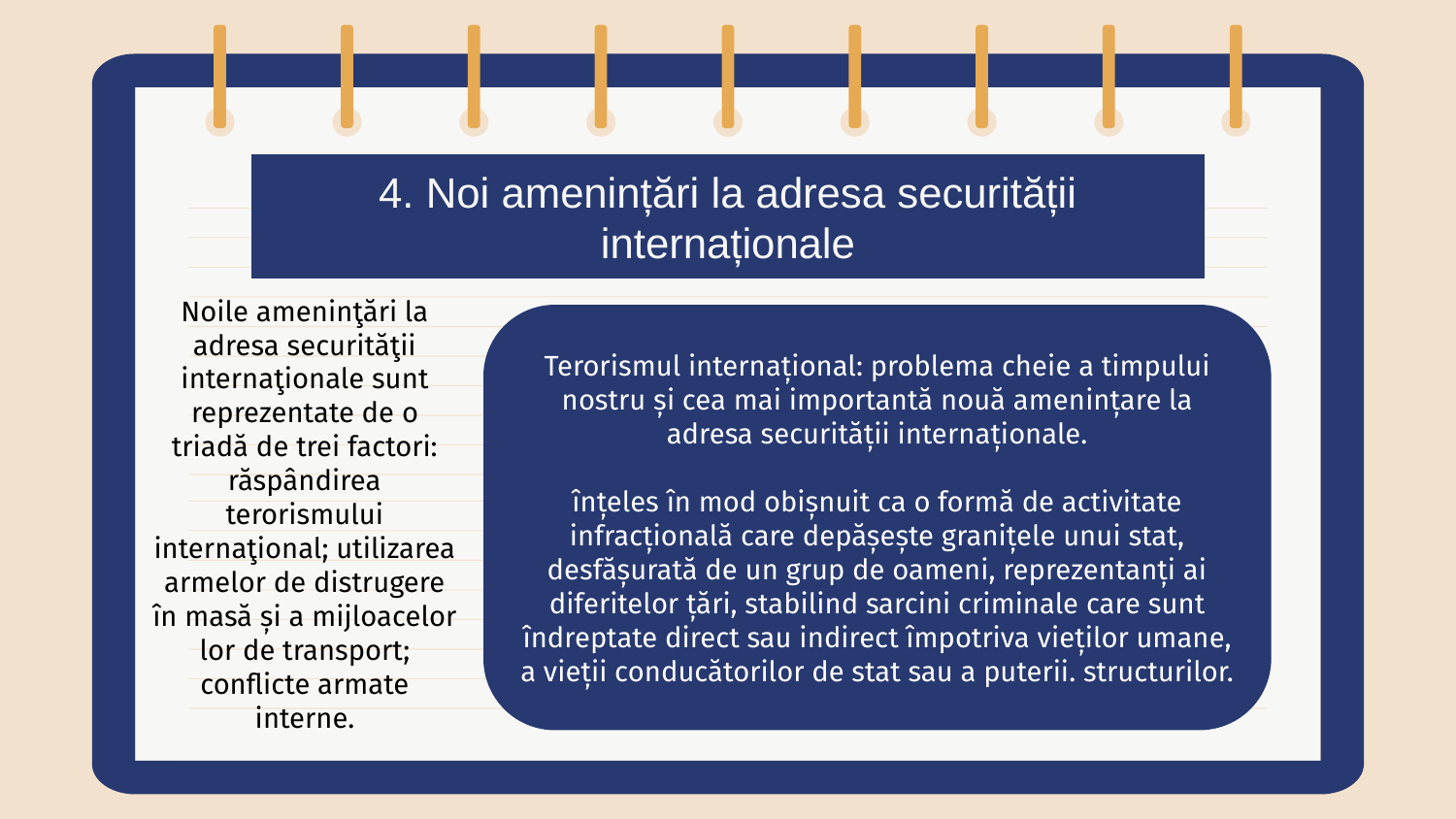

4. Noi amenințări la adresa securității internaționale
Noile ameninţări la adresa securităţii internaţionale sunt reprezentate de o triadă de trei factori: răspândirea terorismului internaţional; utilizarea armelor de distrugere în masă și a mijloacelor lor de transport; conflicte armate interne.
Terorismul internațional: problema cheie a timpului nostru și cea mai importantă nouă amenințare la adresa securității internaționale.

înțeles în mod obișnuit ca o formă de activitate infracțională care depășește granițele unui stat, desfășurată de un grup de oameni, reprezentanți ai diferitelor țări, stabilind sarcini criminale care sunt îndreptate direct sau indirect împotriva vieților umane, a vieții conducătorilor de stat sau a puterii. structurilor.